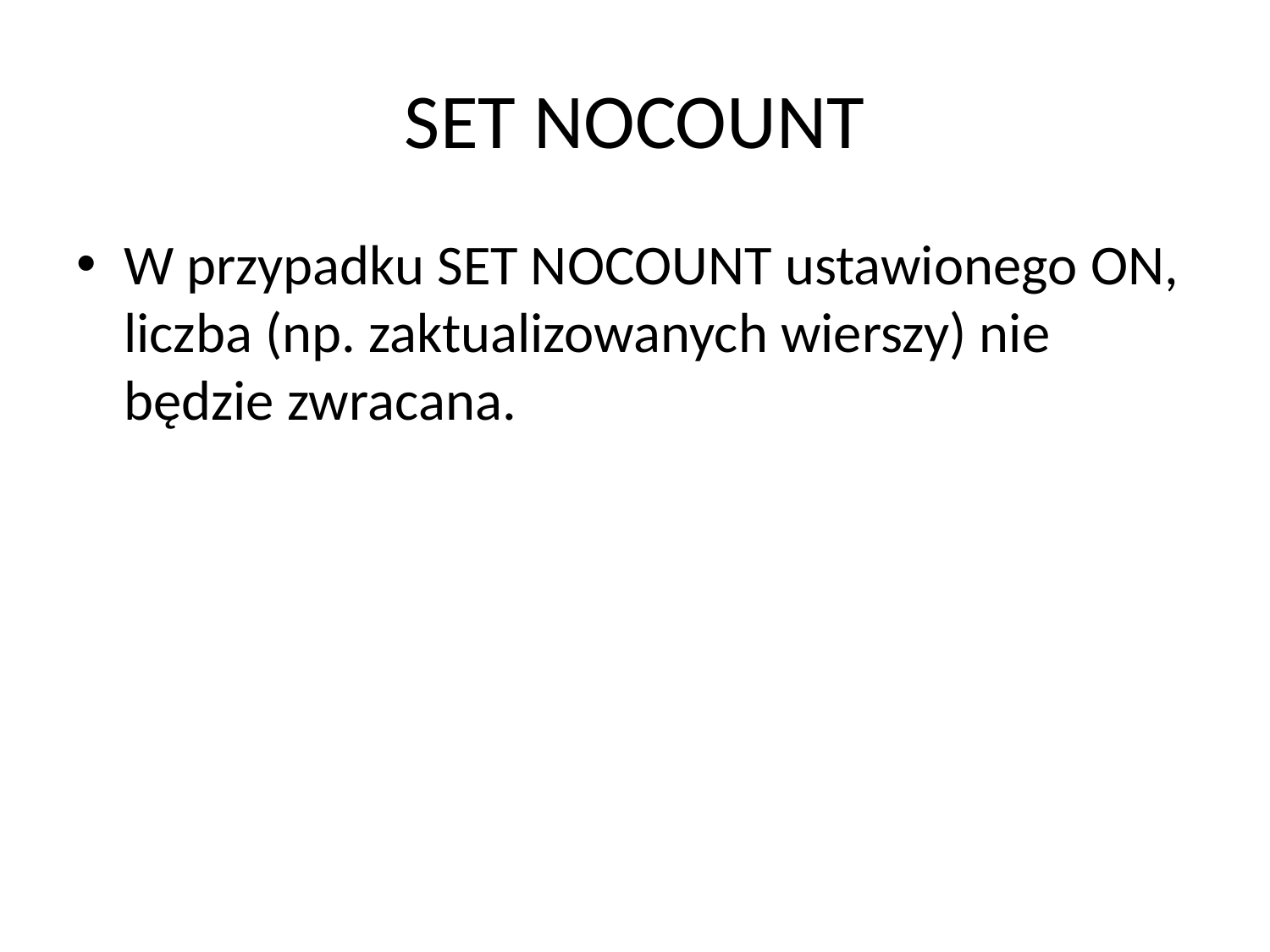

# SET NOCOUNT
W przypadku SET NOCOUNT ustawionego ON, liczba (np. zaktualizowanych wierszy) nie będzie zwracana.